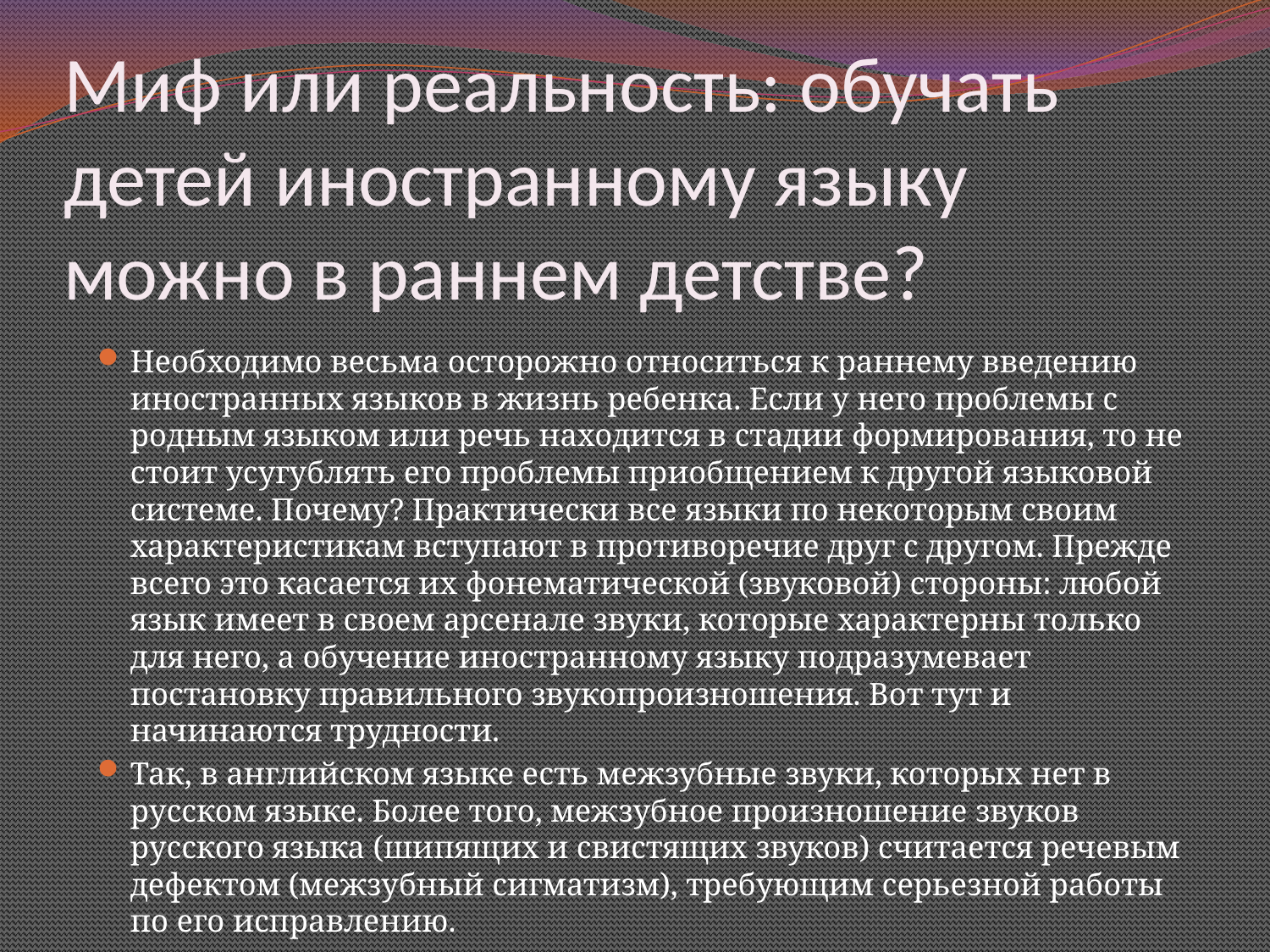

# Миф или реальность: обучать детей иностранному языку можно в раннем детстве?
Необходимо весьма осторожно относиться к раннему введению иностранных языков в жизнь ребенка. Если у него проблемы с родным языком или речь находится в стадии формирования, то не стоит усугублять его проблемы приобщением к другой языковой системе. Почему? Практически все языки по некоторым своим характеристикам вступают в противоречие друг с другом. Прежде всего это касается их фонематической (звуковой) стороны: любой язык имеет в своем арсенале звуки, которые характерны только для него, а обучение иностранному языку подразумевает постановку правильного звукопроизношения. Вот тут и начинаются трудности.
Так, в английском языке есть межзубные звуки, которых нет в русском языке. Более того, межзубное произношение звуков русского языка (шипящих и свистящих звуков) считается речевым дефектом (межзубный сигматизм), требующим серьезной работы по его исправлению.